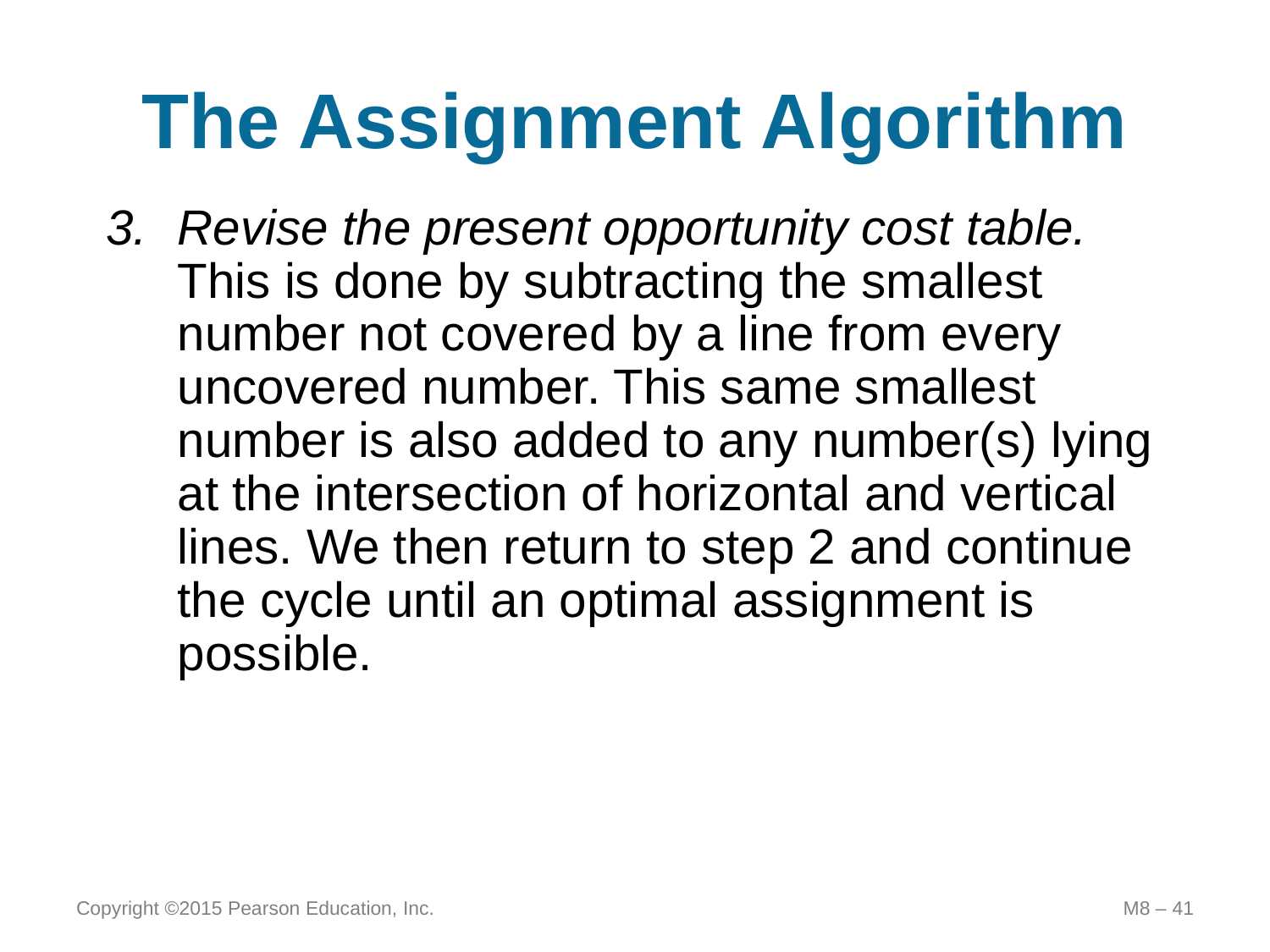

# The Assignment Algorithm
Revise the present opportunity cost table. This is done by subtracting the smallest number not covered by a line from every uncovered number. This same smallest number is also added to any number(s) lying at the intersection of horizontal and vertical lines. We then return to step 2 and continue the cycle until an optimal assignment is possible.
Copyright ©2015 Pearson Education, Inc.
M8 – 41